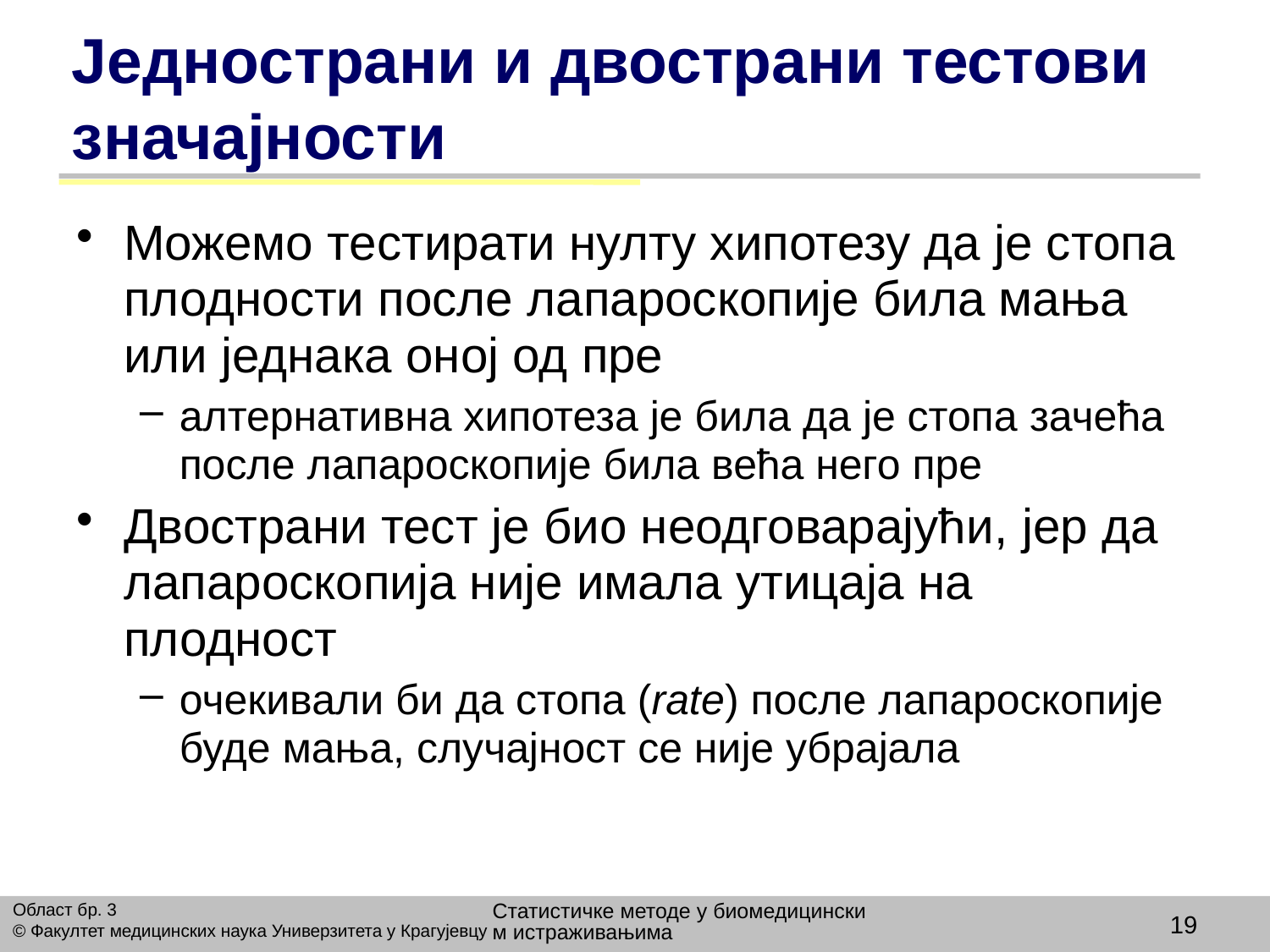

# Jеднострани и двострани тестови значајности
Можемо тестирати нулту хипотезу да је стопа плодности после лапароскопије била мања или једнака оној од пре
алтернативна хипотеза је била да је стопа зачећа после лапароскопије била већа него пре
Двострани тест је био неодговарајући, јер да лапароскопија није имала утицаја на плодност
очекивали би да стопа (rate) после лапароскопије буде мања, случајност се није убрајала
Статистичке методе у биомедицинским истраживањима
Област бр. 3
© Факултет медицинских наука Универзитета у Крагујевцу
19